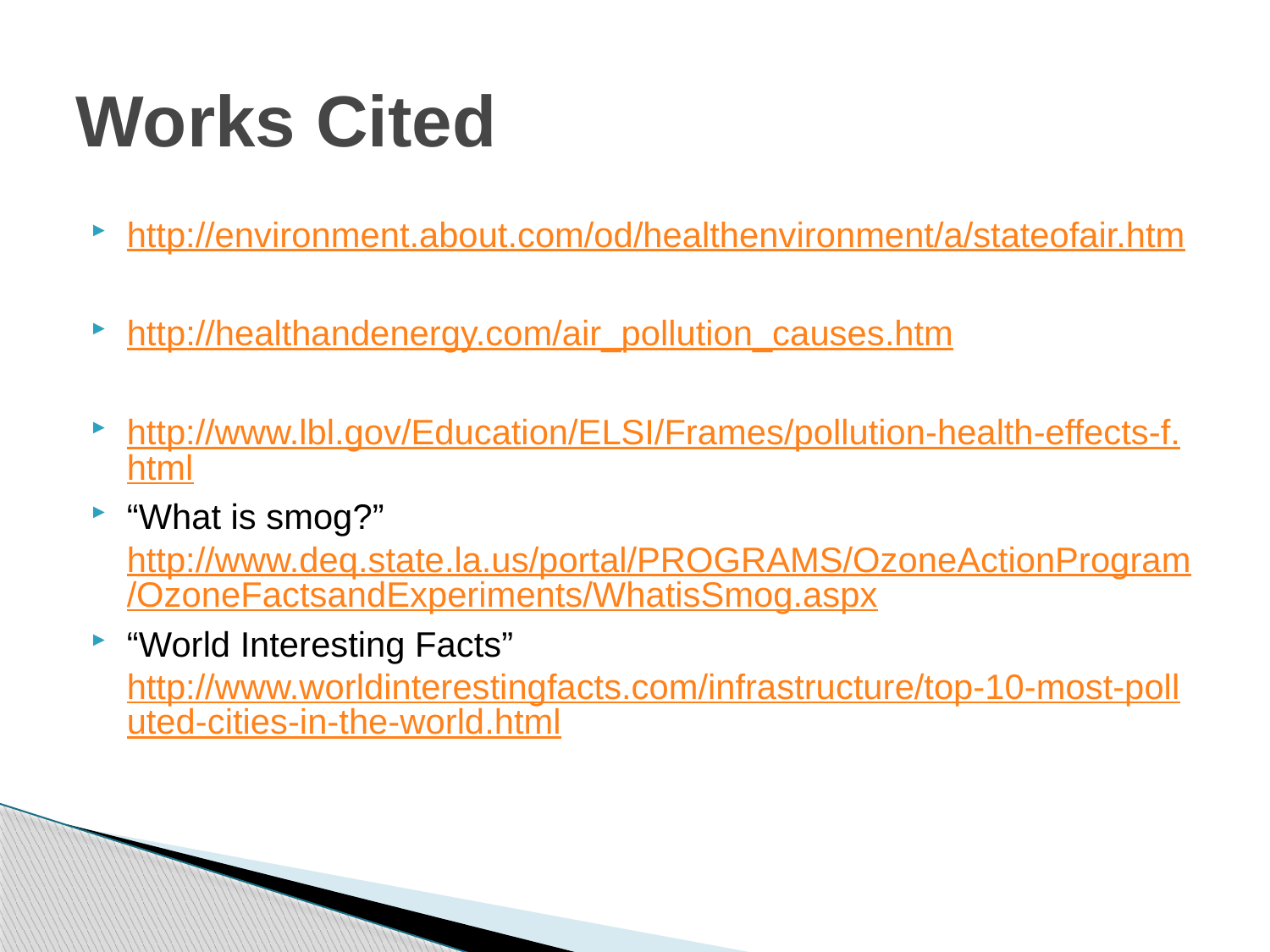

# Works Cited
http://environment.about.com/od/healthenvironment/a/stateofair.htm

http://healthandenergy.com/air_pollution_causes.htm

http://www.lbl.gov/Education/ELSI/Frames/pollution-health-effects-f.html
“What is smog?”  http://www.deq.state.la.us/portal/PROGRAMS/OzoneActionProgram/OzoneFactsandExperiments/WhatisSmog.aspx
“World Interesting Facts” http://www.worldinterestingfacts.com/infrastructure/top-10-most-polluted-cities-in-the-world.html